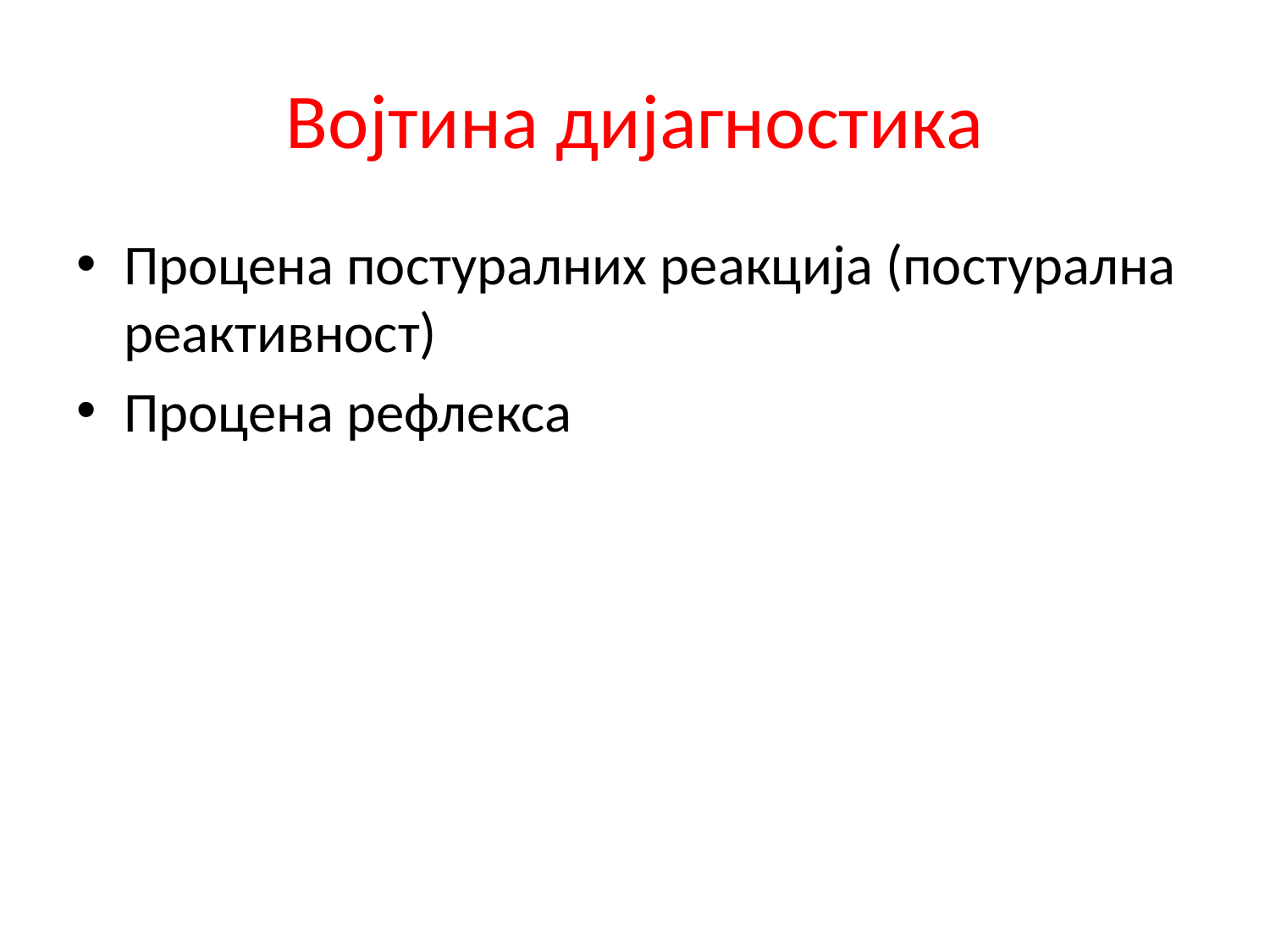

# Војтина дијагностика
Процена постуралних реакција (постурална реактивност)
Процена рефлекса